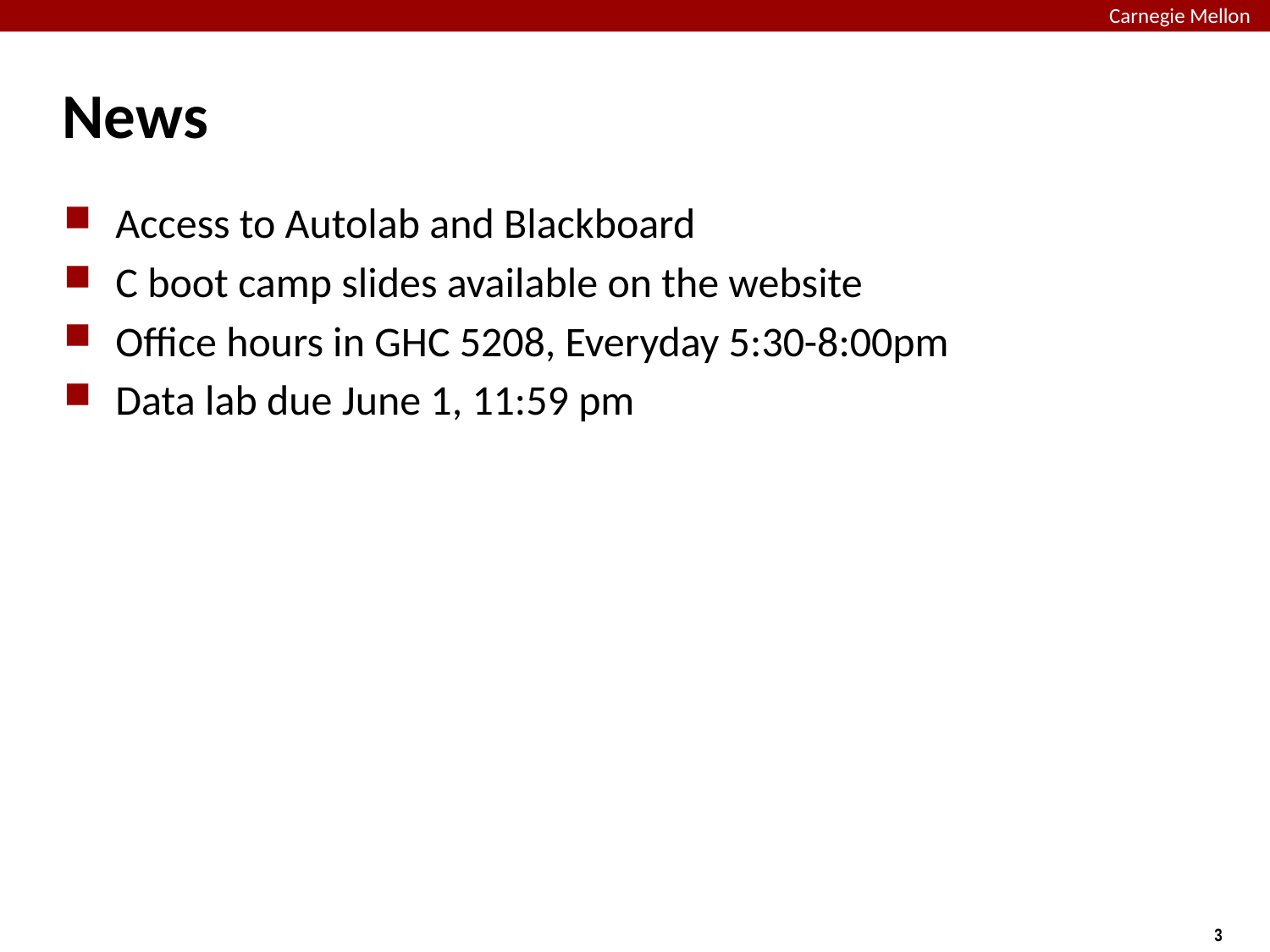

# News
Access to Autolab and Blackboard
C boot camp slides available on the website
Office hours in GHC 5208, Everyday 5:30-8:00pm
Data lab due June 1, 11:59 pm